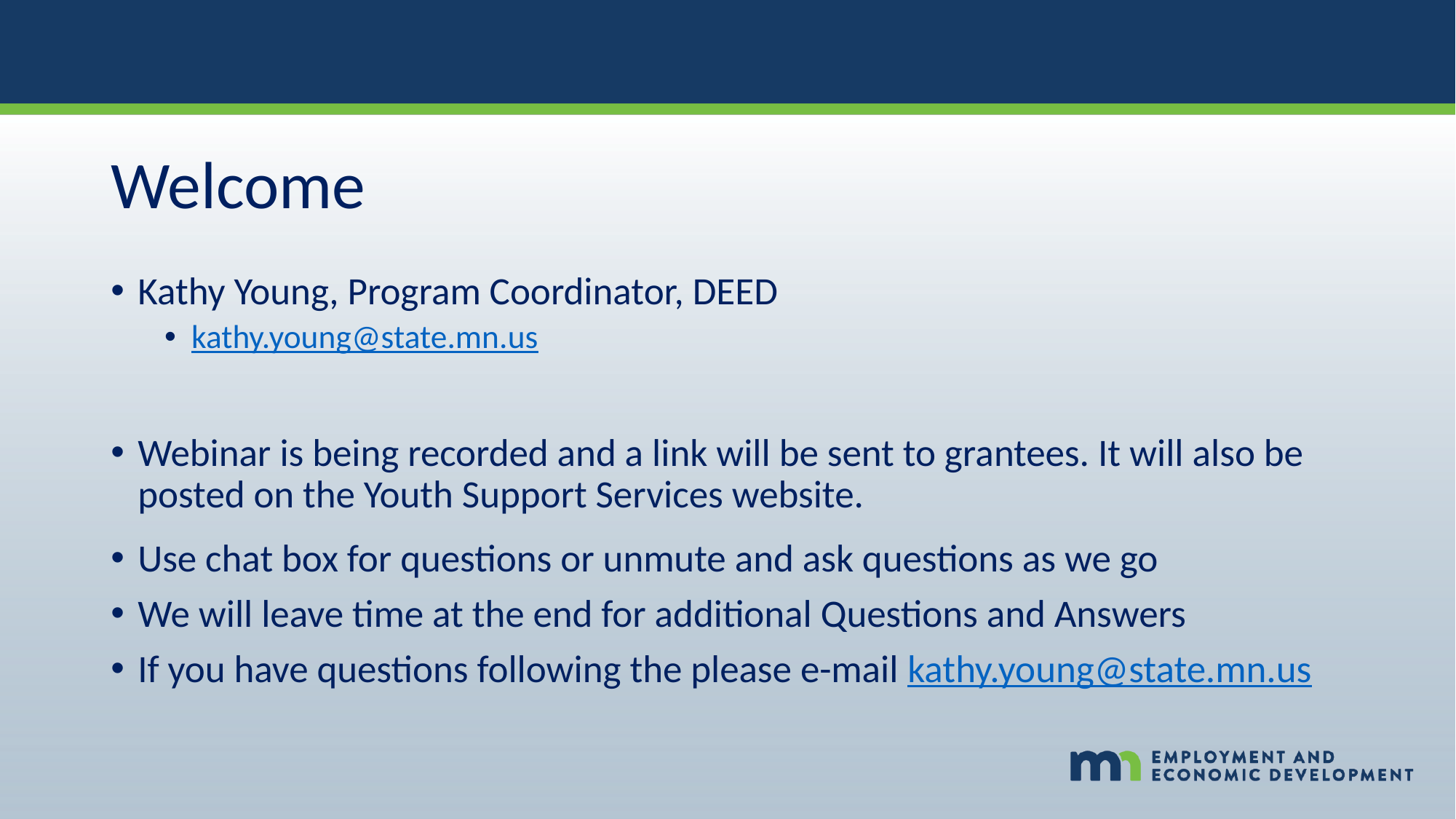

# Welcome
Kathy Young, Program Coordinator, DEED
kathy.young@state.mn.us

Webinar is being recorded and a link will be sent to grantees. It will also be posted on the Youth Support Services website.
Use chat box for questions or unmute and ask questions as we go
We will leave time at the end for additional Questions and Answers
If you have questions following the please e-mail kathy.young@state.mn.us